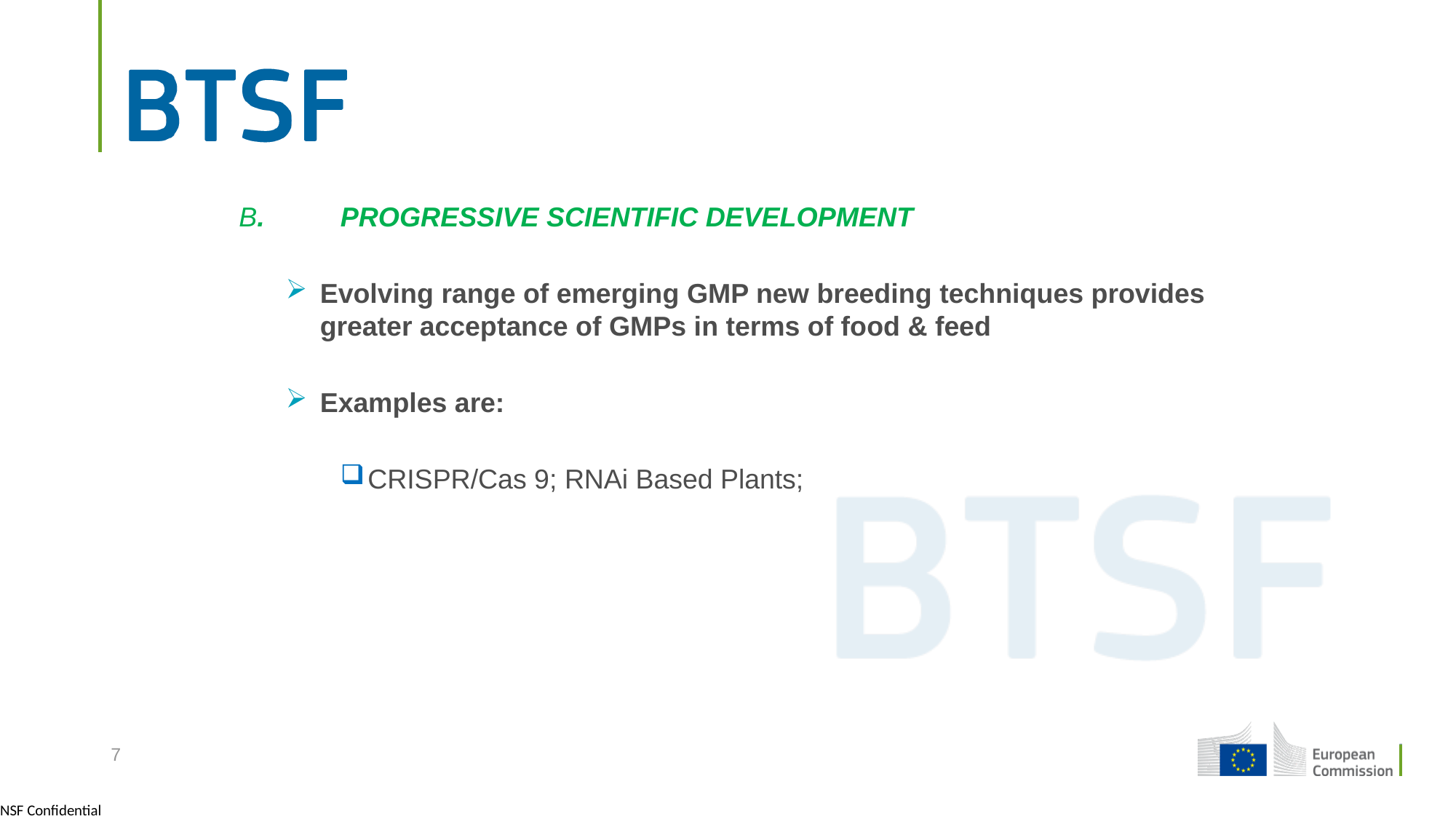

#

 B.	PROGRESSIVE SCIENTIFIC DEVELOPMENT

Evolving range of emerging GMP new breeding techniques provides  greater acceptance of GMPs in terms of food & feed

Examples are:

CRISPR/Cas 9; RNAi Based Plants;

7